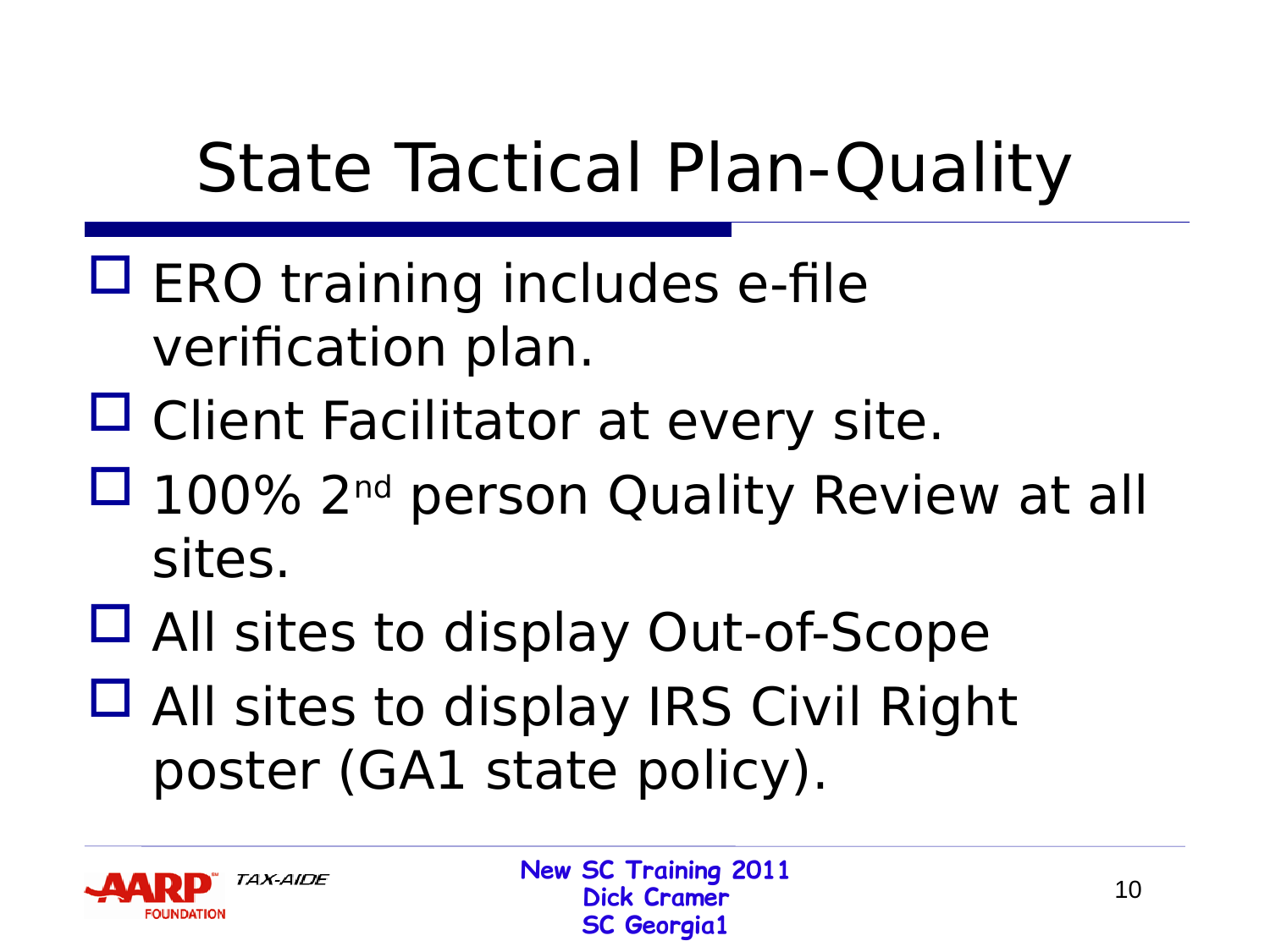

# State Tactical Plan-Quality
ERO training includes e-file verification plan.
Client Facilitator at every site.
100% 2nd person Quality Review at all sites.
All sites to display Out-of-Scope
All sites to display IRS Civil Right poster (GA1 state policy).